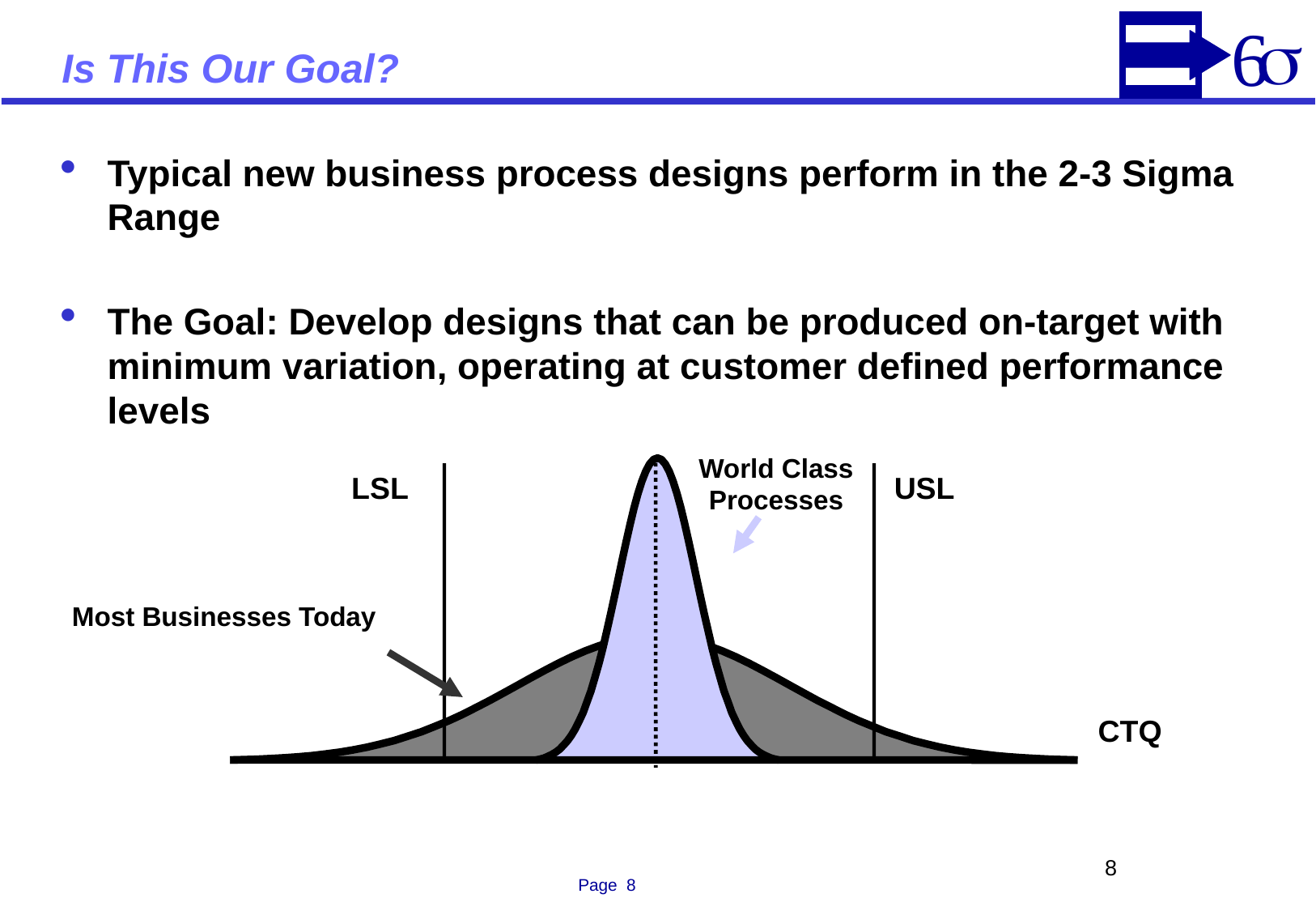

# Is This Our Goal?
Typical new business process designs perform in the 2-3 Sigma Range

The Goal: Develop designs that can be produced on-target with minimum variation, operating at customer defined performance levels
World Class Processes

LSL

USL

Most Businesses Today

CTQ